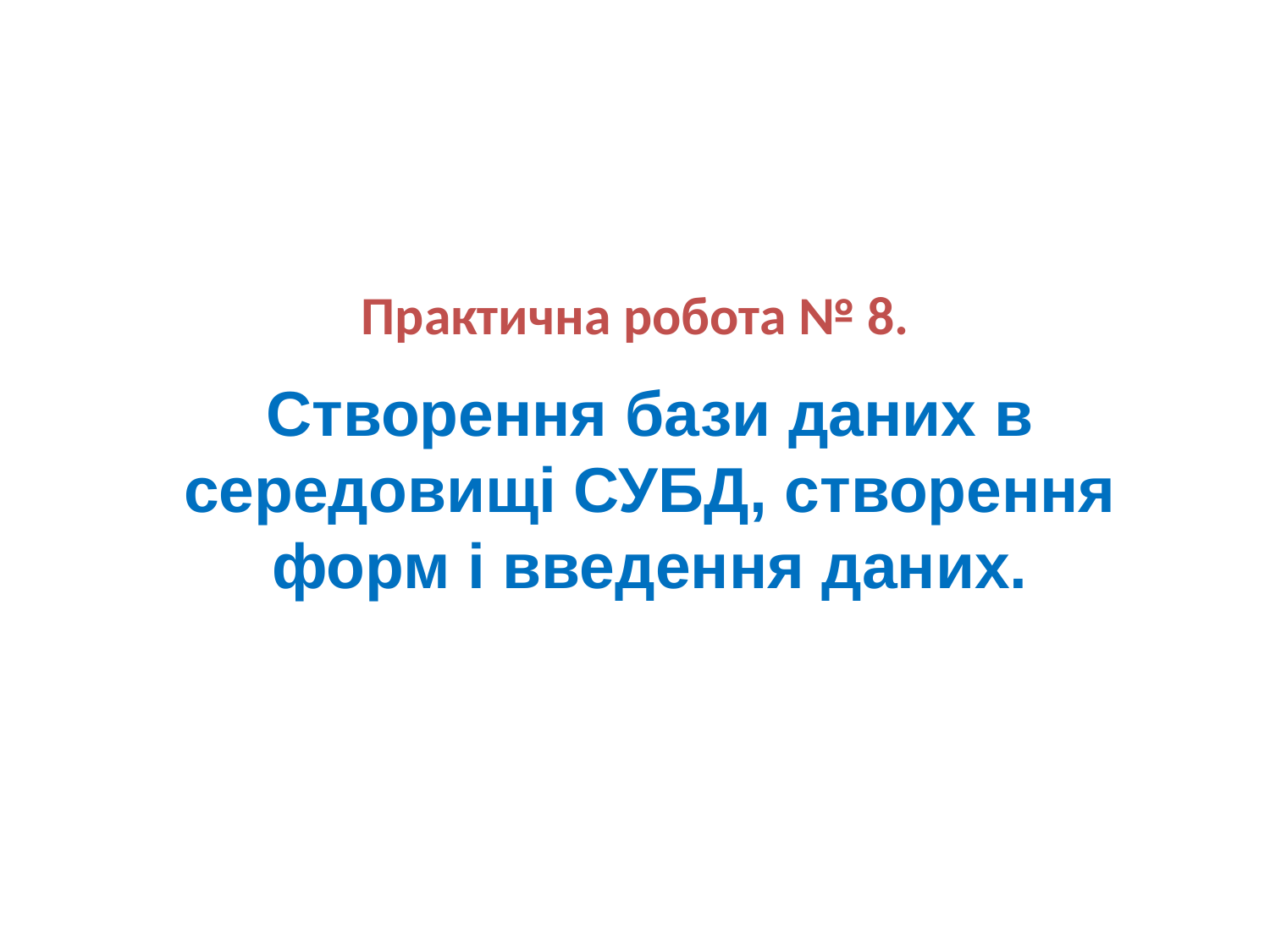

Практична робота № 8.

Створення бази даних в середовищі СУБД, створення форм і введення даних.